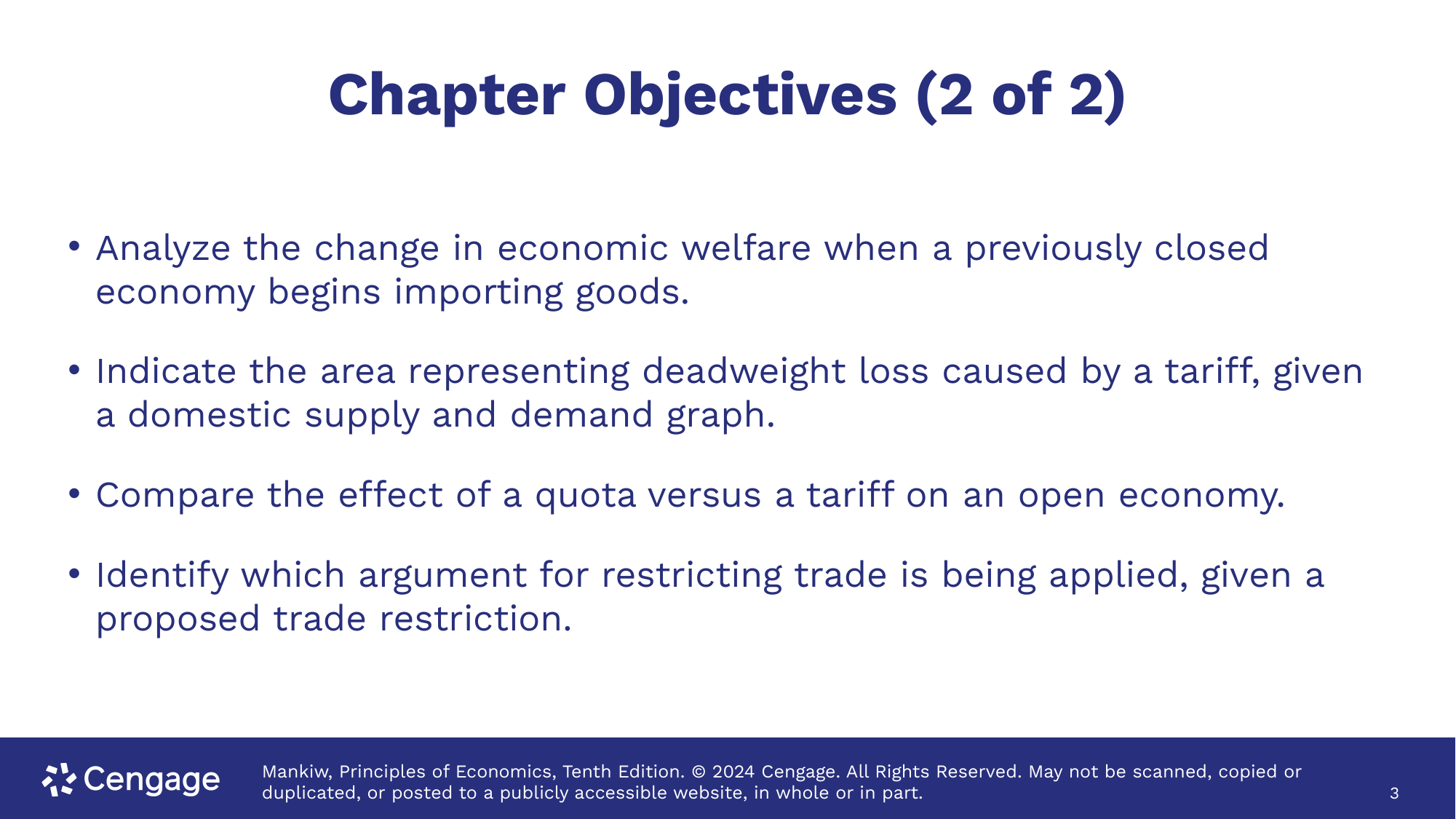

# Chapter Objectives (2 of 2)
Analyze the change in economic welfare when a previously closed economy begins importing goods.
Indicate the area representing deadweight loss caused by a tariff, given a domestic supply and demand graph.
Compare the effect of a quota versus a tariff on an open economy.
Identify which argument for restricting trade is being applied, given a proposed trade restriction.